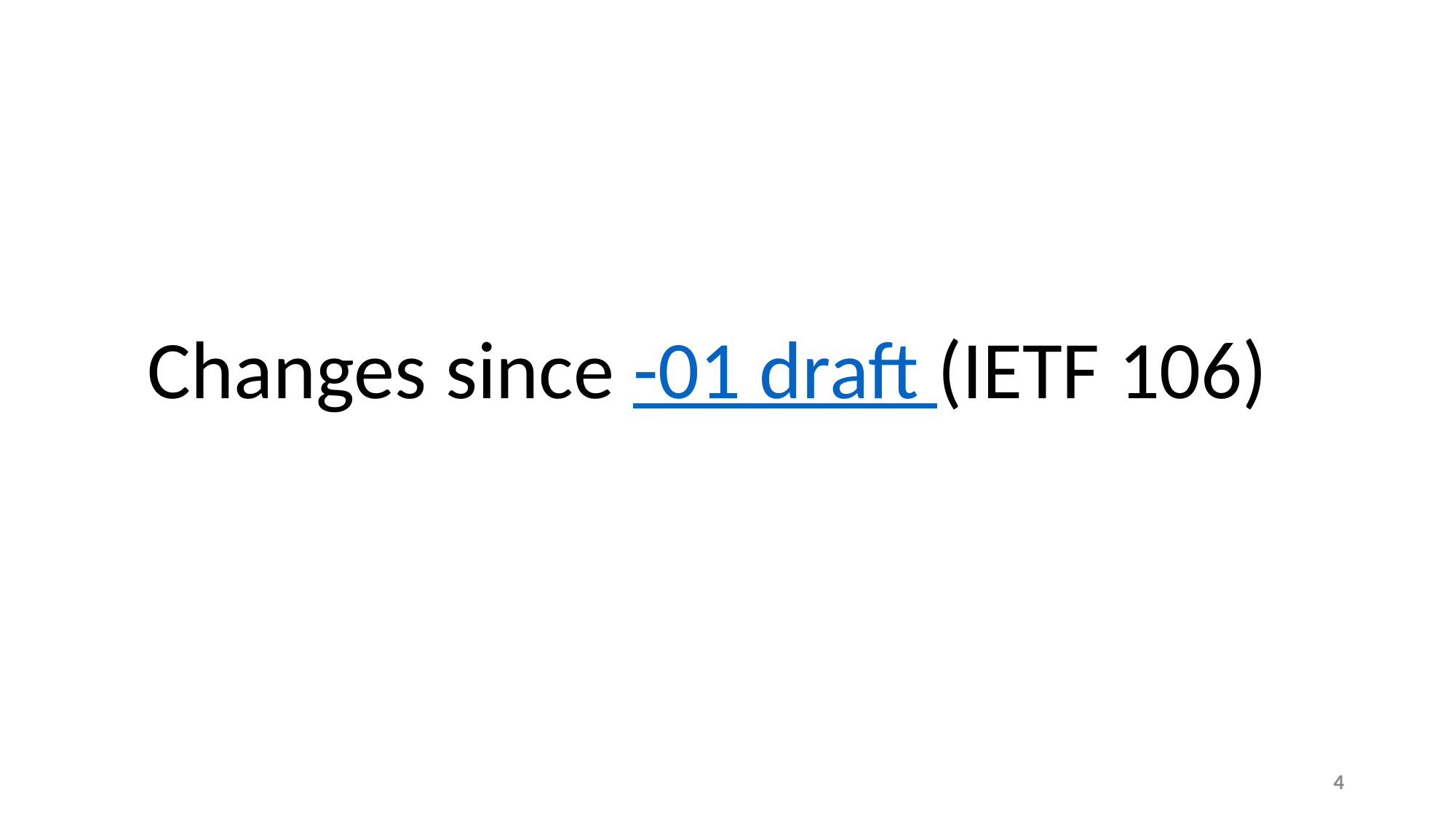

# Changes since -01 draft (IETF 106)
4